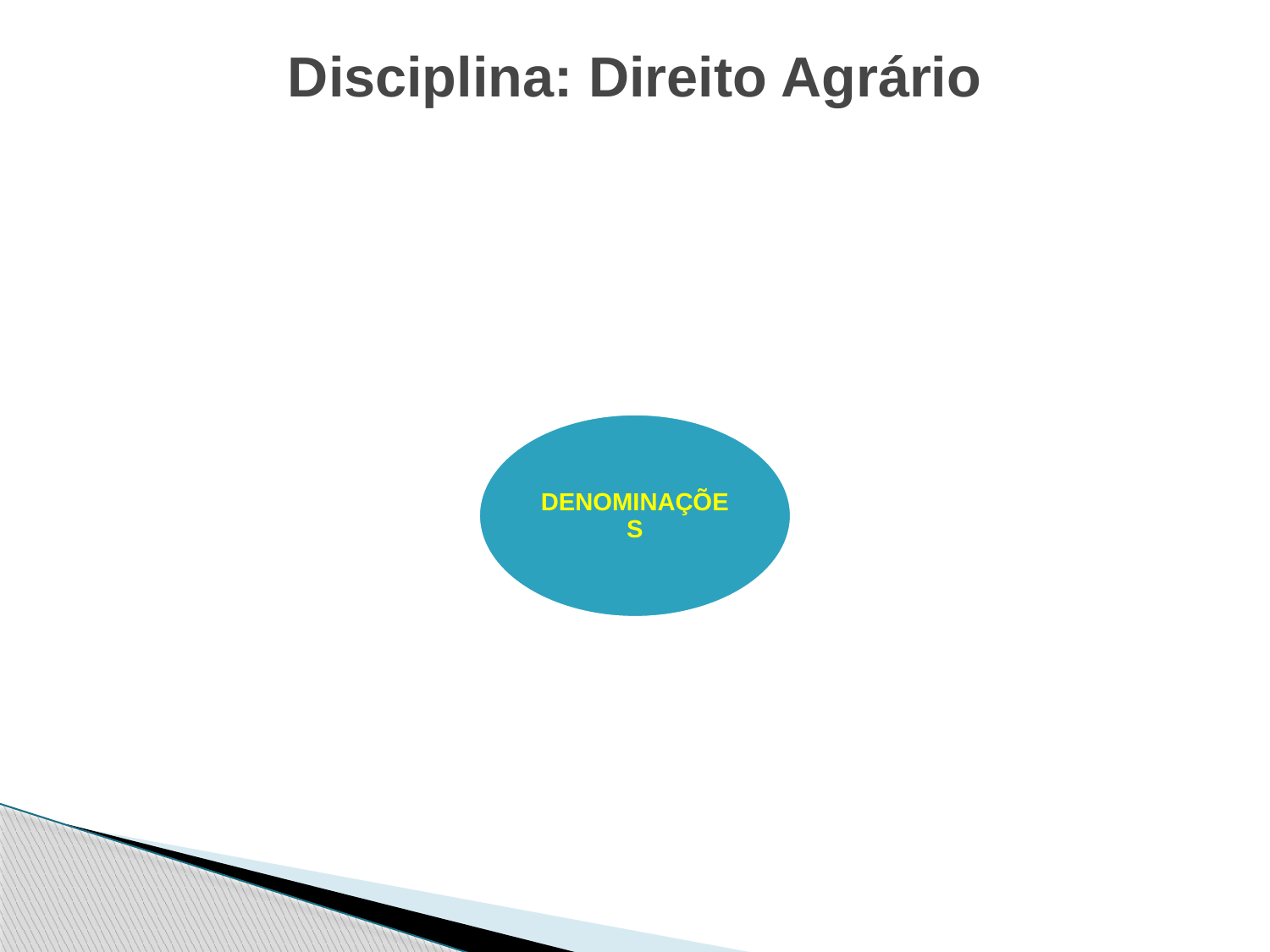

Disciplina: Direito Agrário
DENOMINAÇÕES
Direito
Agrário
Direito
Direito